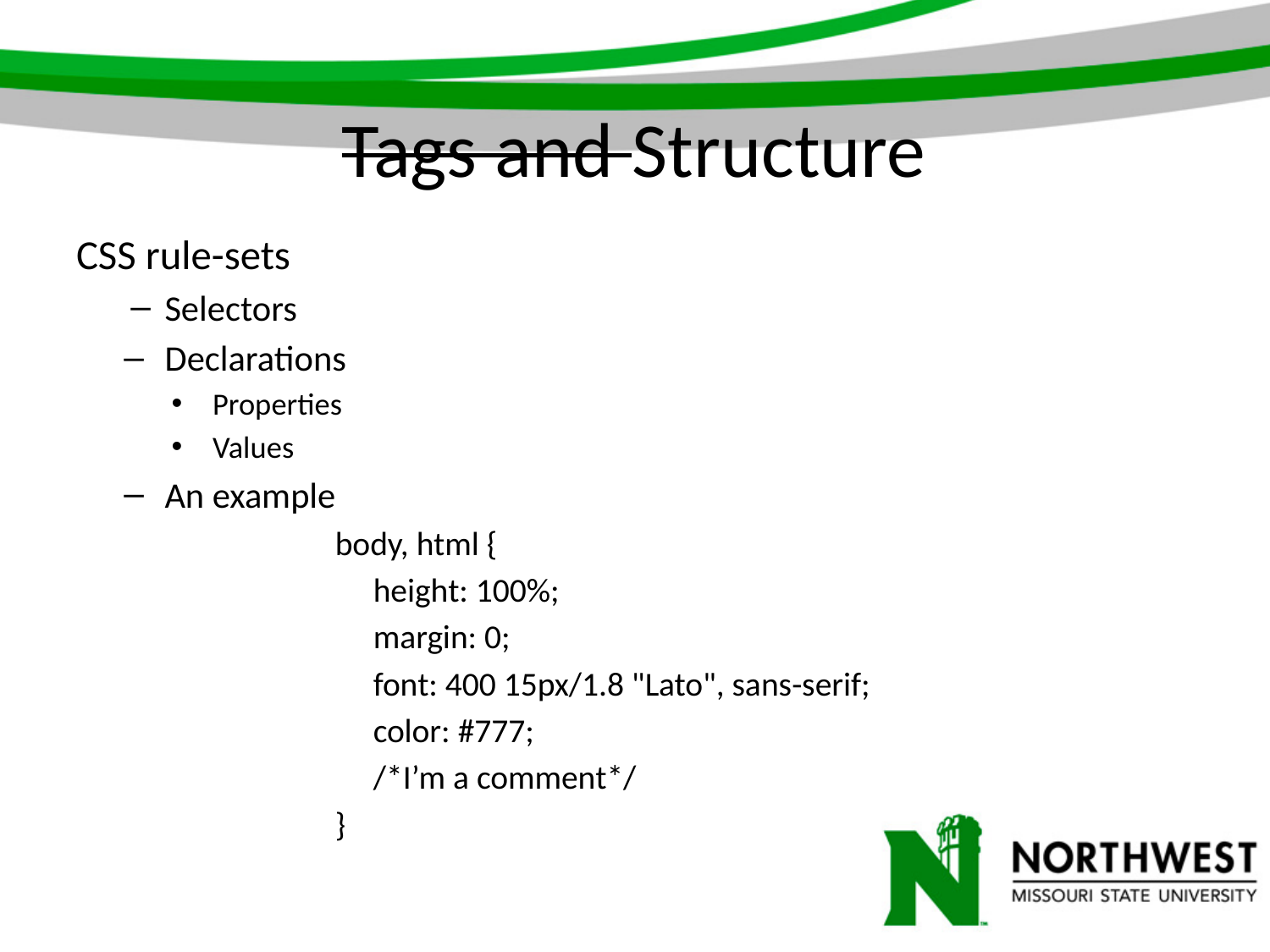

# Tags and Structure
CSS rule-sets
Selectors
Declarations
Properties
Values
An example
body, html {
     height: 100%;
     margin: 0;
     font: 400 15px/1.8 "Lato", sans-serif;
     color: #777;
     /*I’m a comment*/
}